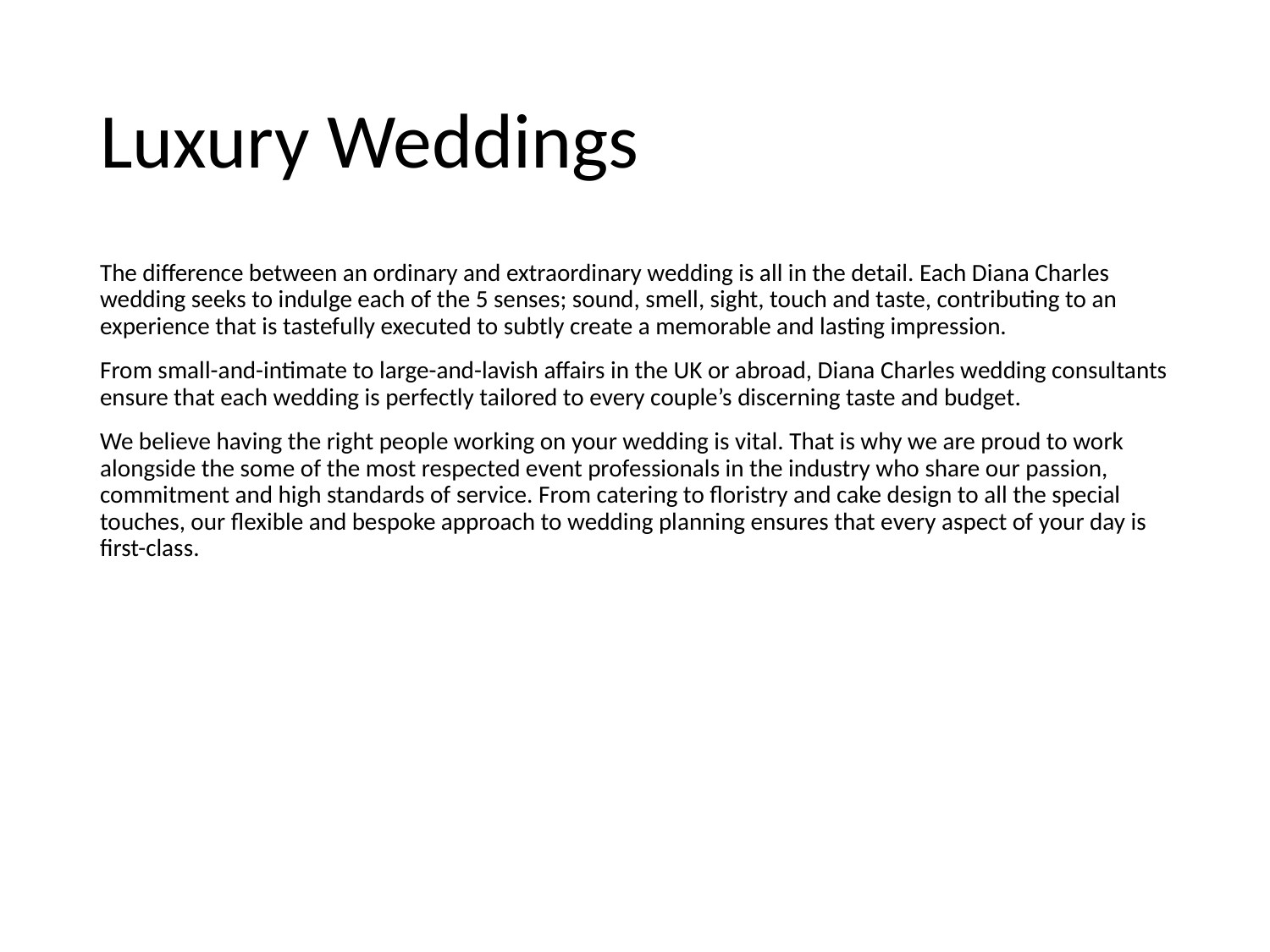

# Luxury Weddings
The difference between an ordinary and extraordinary wedding is all in the detail. Each Diana Charles wedding seeks to indulge each of the 5 senses; sound, smell, sight, touch and taste, contributing to an experience that is tastefully executed to subtly create a memorable and lasting impression.
From small-and-intimate to large-and-lavish affairs in the UK or abroad, Diana Charles wedding consultants ensure that each wedding is perfectly tailored to every couple’s discerning taste and budget.
We believe having the right people working on your wedding is vital. That is why we are proud to work alongside the some of the most respected event professionals in the industry who share our passion, commitment and high standards of service. From catering to floristry and cake design to all the special touches, our flexible and bespoke approach to wedding planning ensures that every aspect of your day is first-class.